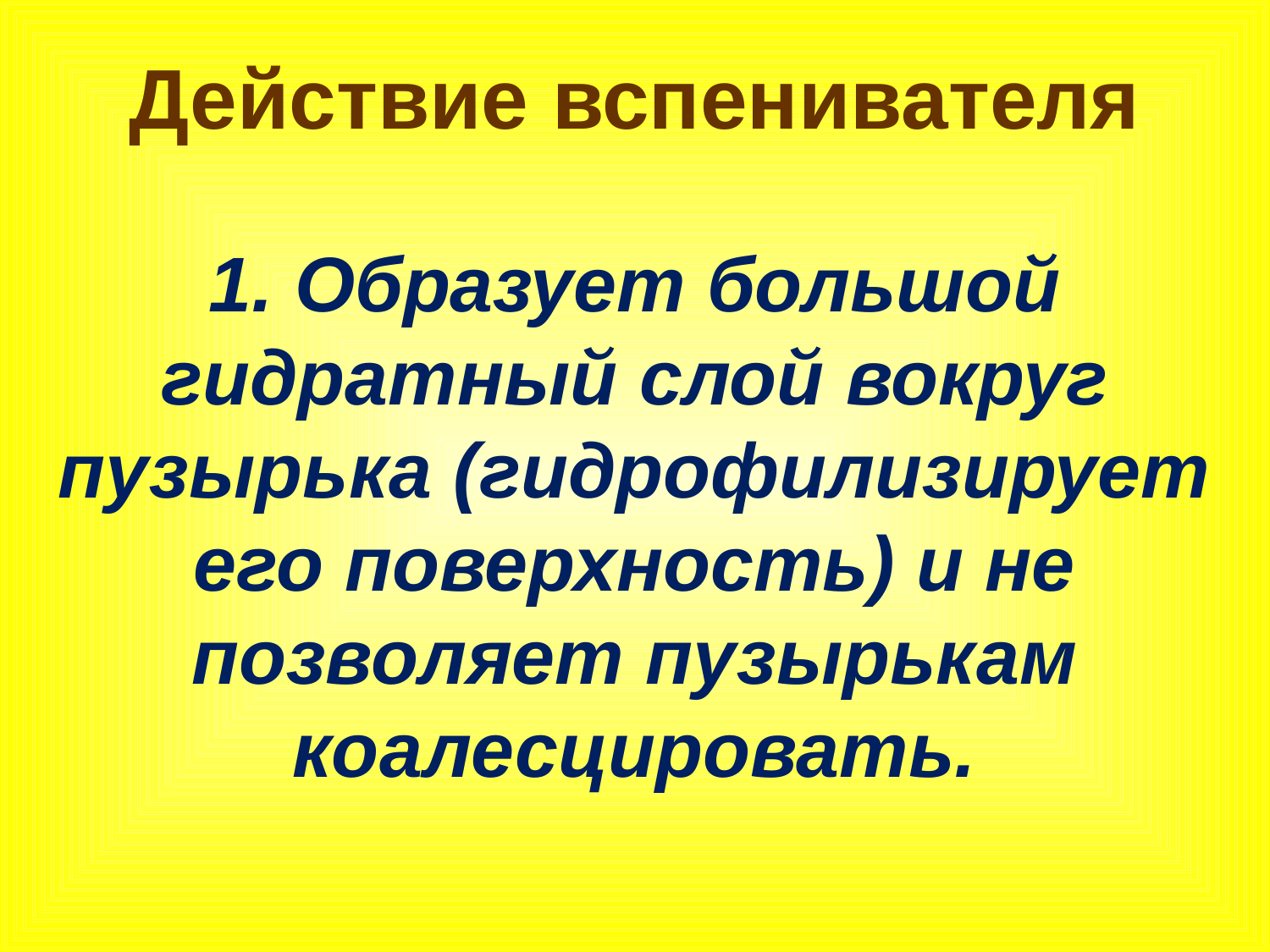

Действие вспенивателя
1. Образует большой гидратный слой вокруг пузырька (гидрофилизирует его поверхность) и не позволяет пузырькам коалесцировать.